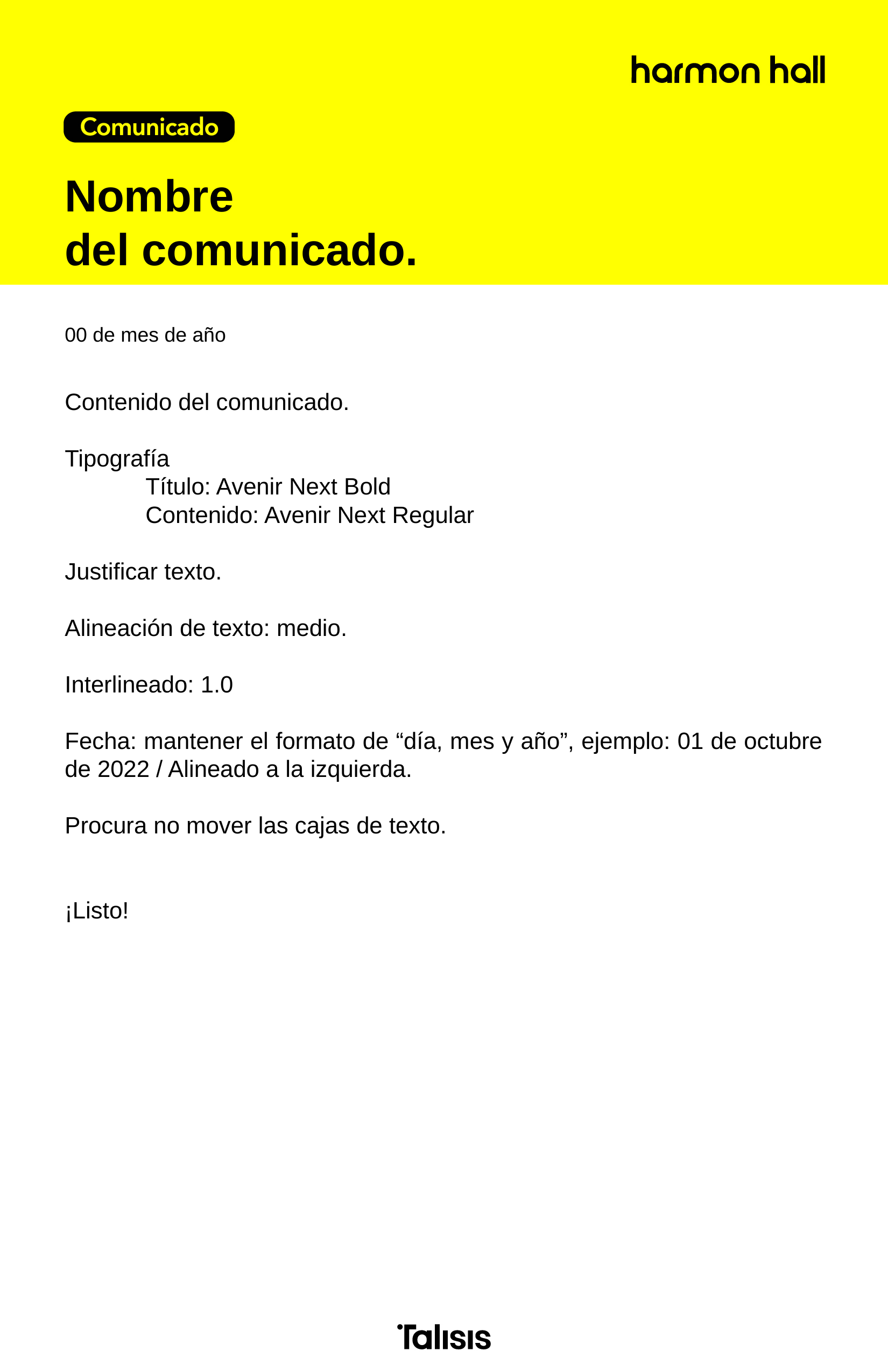

Nombre
del comunicado.
00 de mes de año
Contenido del comunicado.

Tipografía
	Título: Avenir Next Bold
	Contenido: Avenir Next Regular

Justificar texto.

Alineación de texto: medio.

Interlineado: 1.0

Fecha: mantener el formato de “día, mes y año”, ejemplo: 01 de octubre de 2022 / Alineado a la izquierda.

Procura no mover las cajas de texto.

¡Listo!